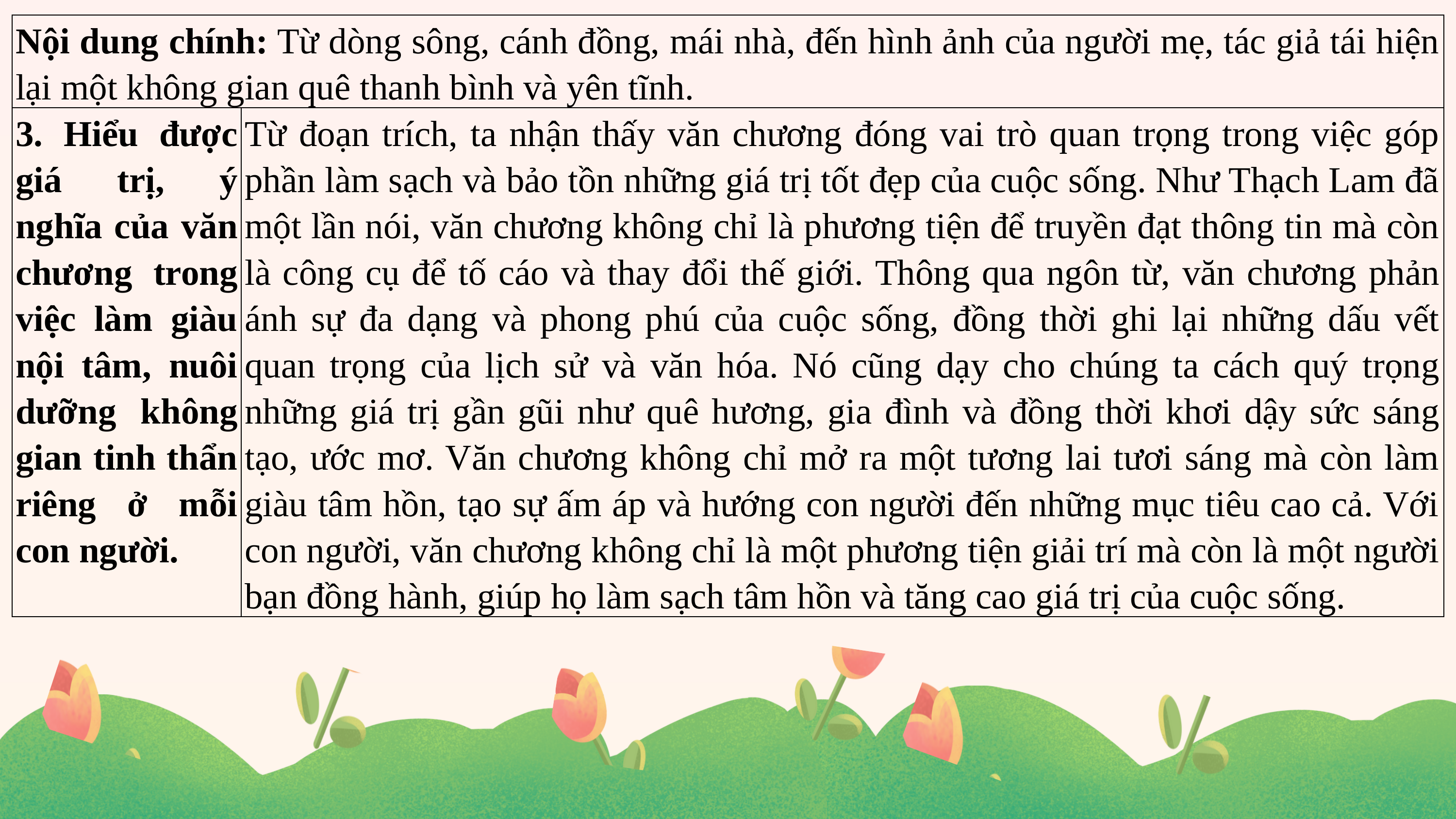

| Nội dung chính: Từ dòng sông, cánh đồng, mái nhà, đến hình ảnh của người mẹ, tác giả tái hiện lại một không gian quê thanh bình và yên tĩnh. |  |
| --- | --- |
| 3. Hiểu được giá trị, ý nghĩa của văn chương trong việc làm giàu nội tâm, nuôi dưỡng không gian tinh thẩn riêng ở mỗi con người. | Từ đoạn trích, ta nhận thấy văn chương đóng vai trò quan trọng trong việc góp phần làm sạch và bảo tồn những giá trị tốt đẹp của cuộc sống. Như Thạch Lam đã một lần nói, văn chương không chỉ là phương tiện để truyền đạt thông tin mà còn là công cụ để tố cáo và thay đổi thế giới. Thông qua ngôn từ, văn chương phản ánh sự đa dạng và phong phú của cuộc sống, đồng thời ghi lại những dấu vết quan trọng của lịch sử và văn hóa. Nó cũng dạy cho chúng ta cách quý trọng những giá trị gần gũi như quê hương, gia đình và đồng thời khơi dậy sức sáng tạo, ước mơ. Văn chương không chỉ mở ra một tương lai tươi sáng mà còn làm giàu tâm hồn, tạo sự ấm áp và hướng con người đến những mục tiêu cao cả. Với con người, văn chương không chỉ là một phương tiện giải trí mà còn là một người bạn đồng hành, giúp họ làm sạch tâm hồn và tăng cao giá trị của cuộc sống. |